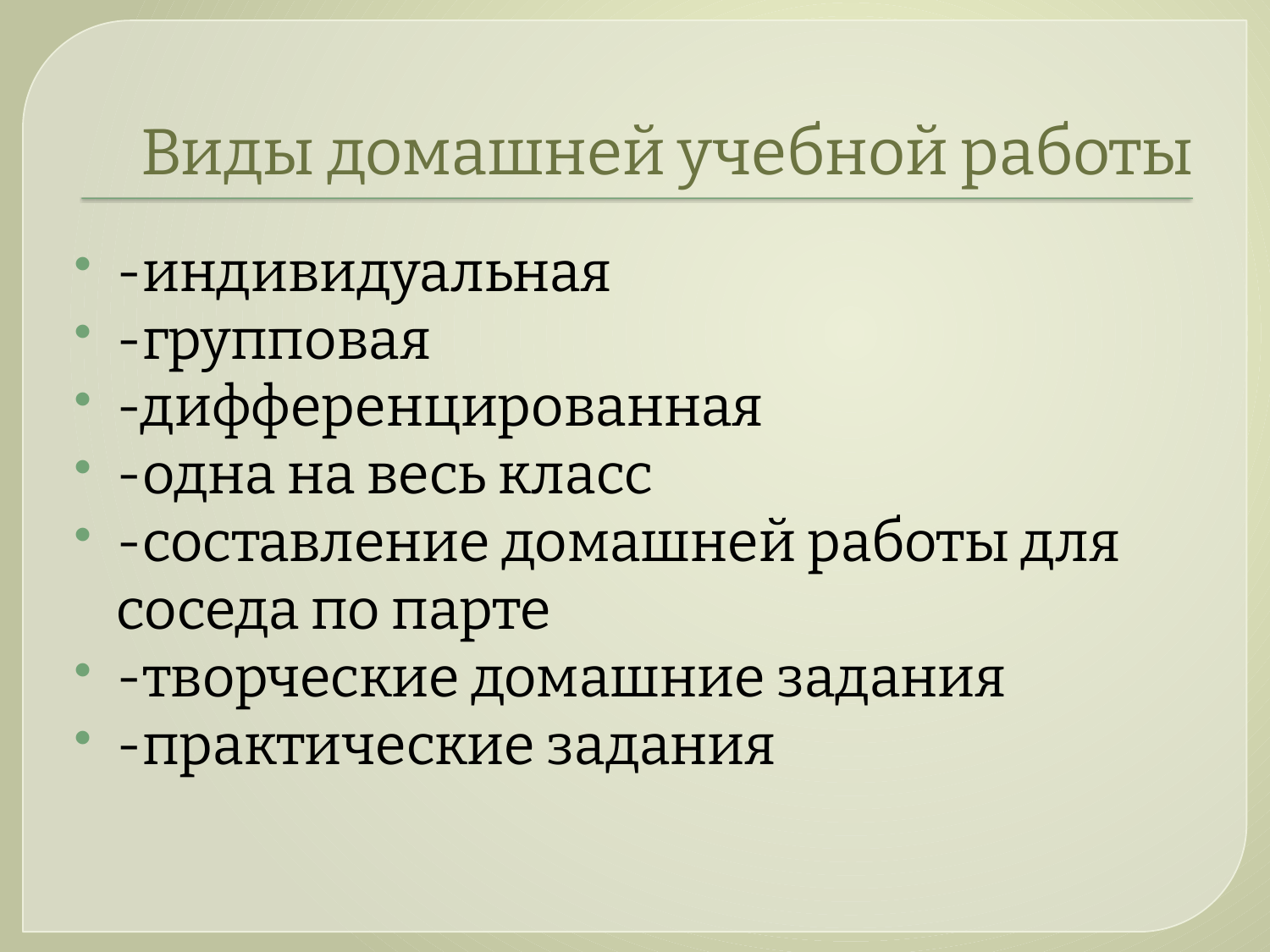

# Виды домашней учебной работы
-индивидуальная
-групповая
-дифференцированная
-одна на весь класс
-составление домашней работы для соседа по парте
-творческие домашние задания
-практические задания